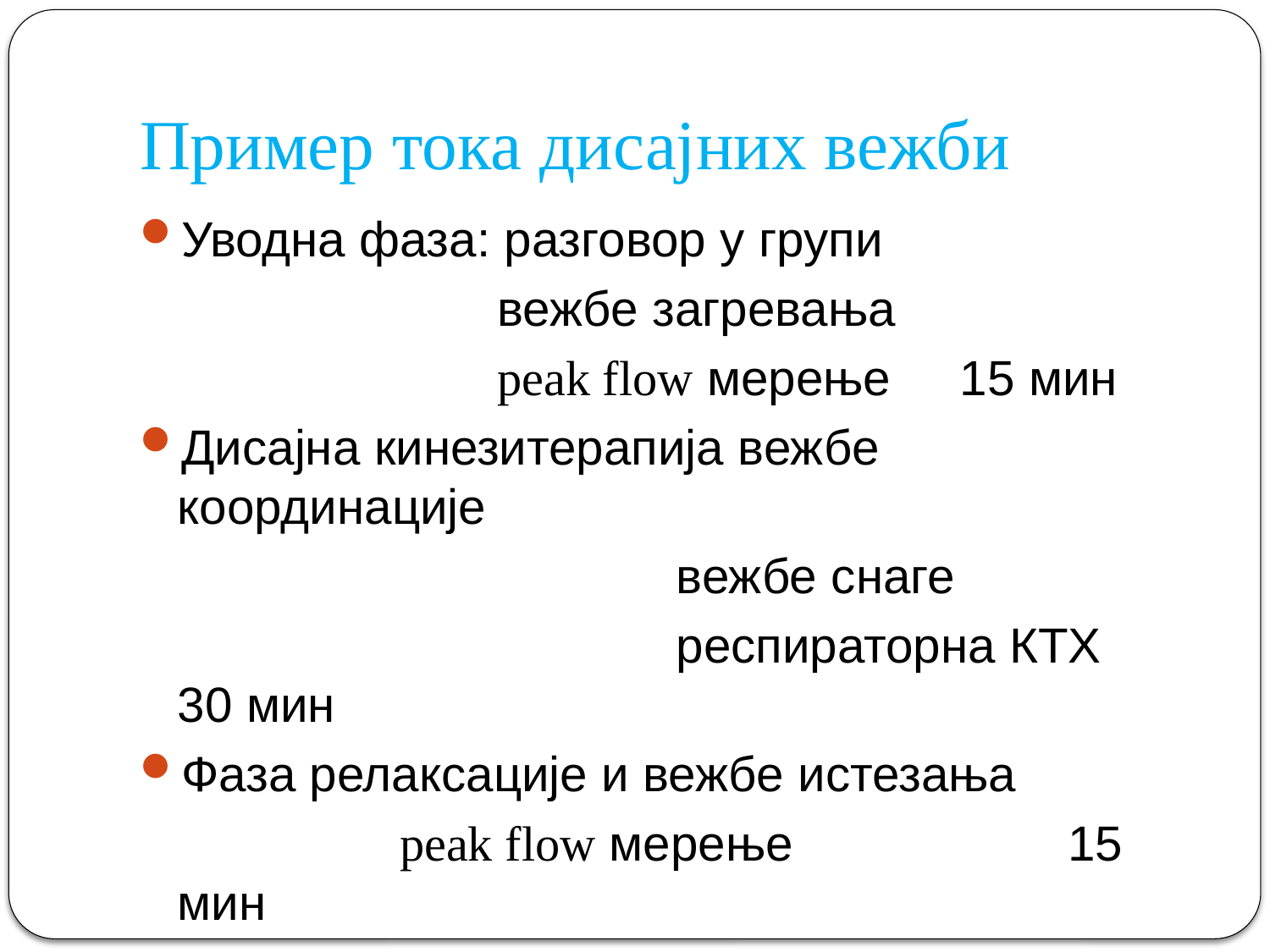

# Пример тока дисајних вежби
Уводна фаза: разговор у групи
                          вежбе загревања
                          peak flow мерење     15 мин
Дисајна кинезитерапија вежбе координације
                                       вежбе снаге
                                       респираторна КТХ   30 мин
Фаза релаксације и вежбе истезања
                   peak flow мерење                    15 мин